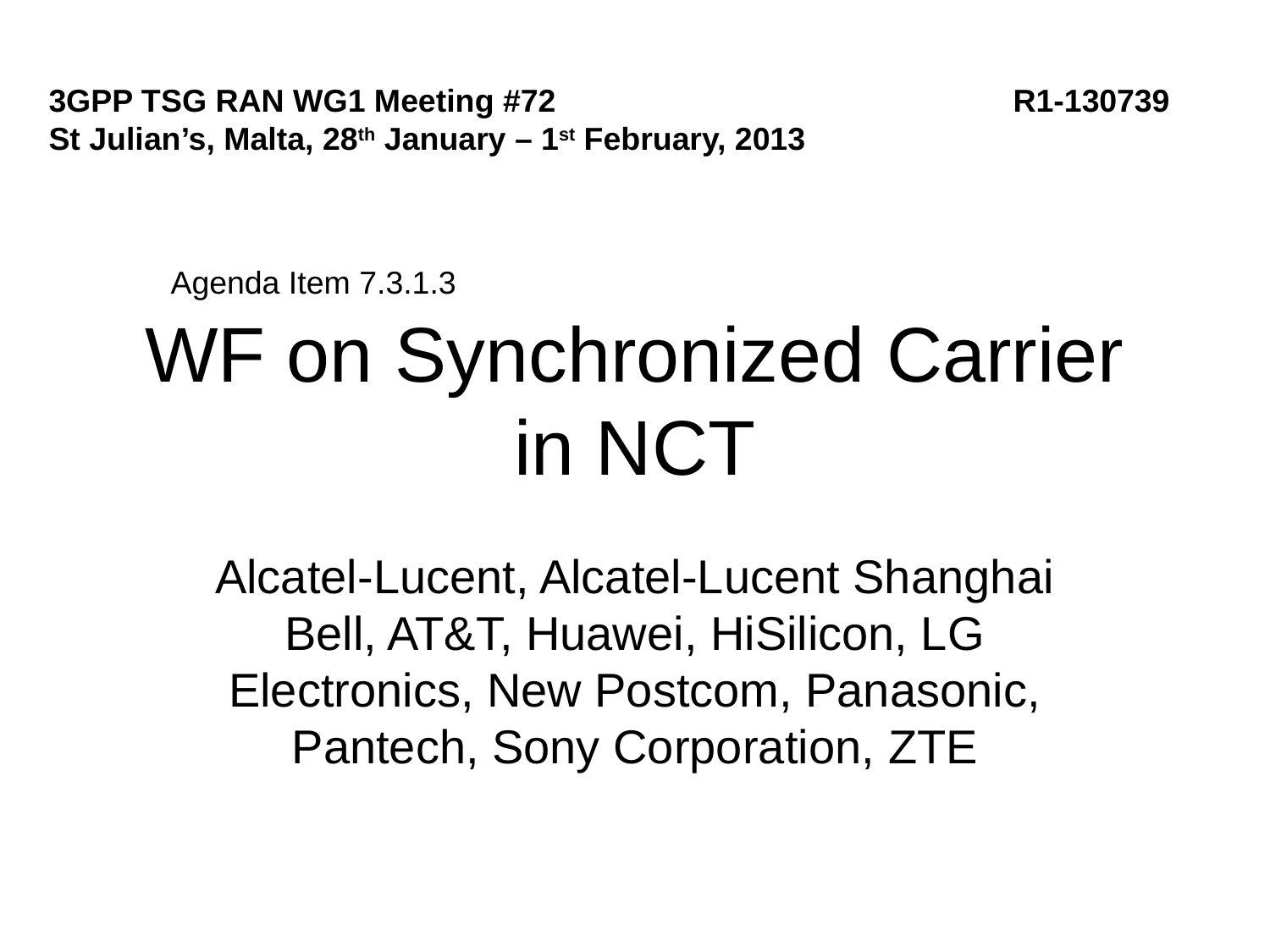

3GPP TSG RAN WG1 Meeting #72
St Julian’s, Malta, 28th January – 1st February, 2013
R1-130739
Agenda Item 7.3.1.3
# WF on Synchronized Carrier in NCT
Alcatel-Lucent, Alcatel-Lucent Shanghai Bell, AT&T, Huawei, HiSilicon, LG Electronics, New Postcom, Panasonic, Pantech, Sony Corporation, ZTE